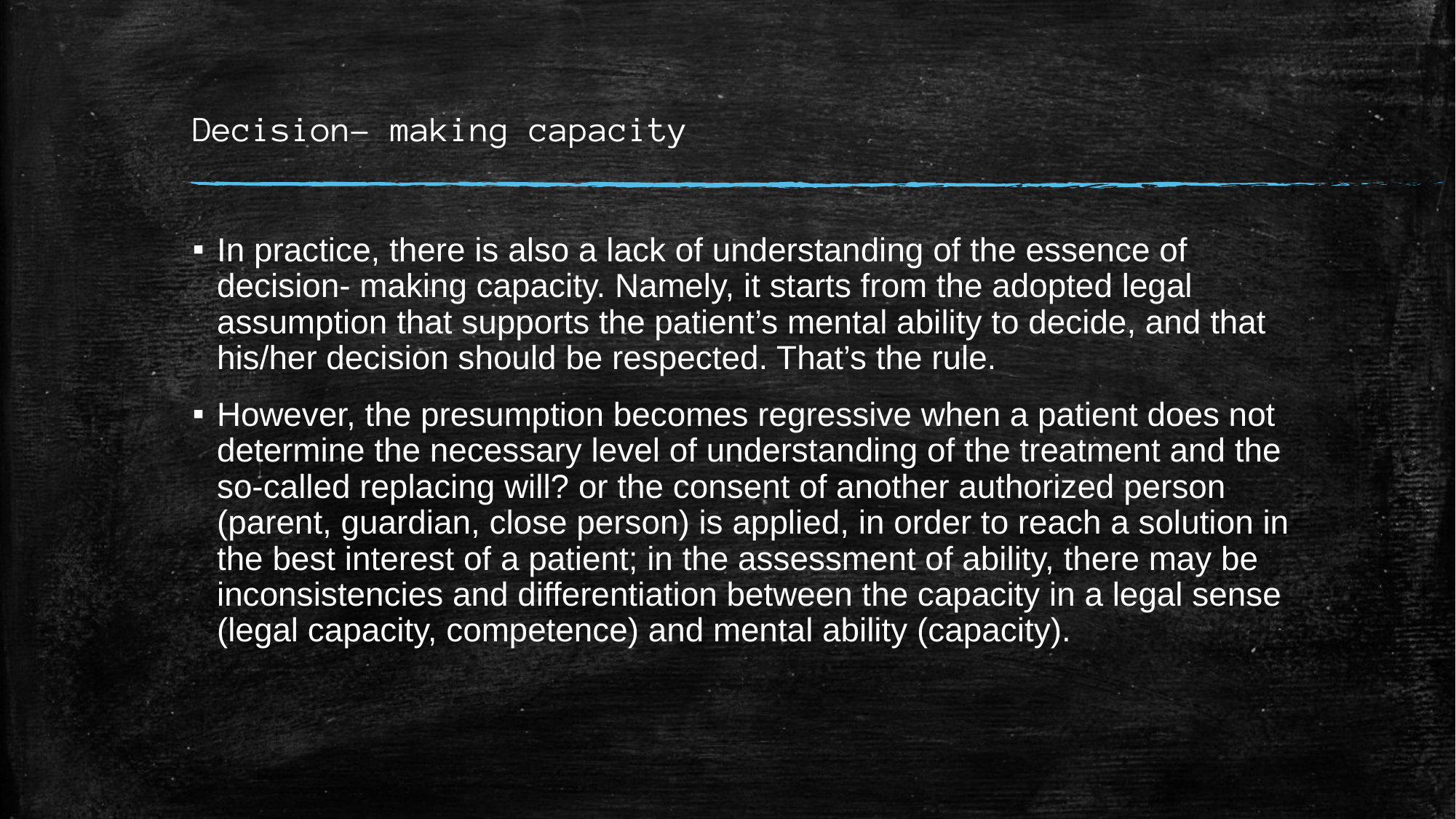

# Decision- making capacity
In practice, there is also a lack of understanding of the essence of decision- making capacity. Namely, it starts from the adopted legal assumption that supports the patient’s mental ability to decide, and that his/her decision should be respected. That’s the rule.
However, the presumption becomes regressive when a patient does not determine the necessary level of understanding of the treatment and the so-called replacing will? or the consent of another authorized person (parent, guardian, close person) is applied, in order to reach a solution in the best interest of a patient; in the assessment of ability, there may be inconsistencies and differentiation between the capacity in a legal sense (legal capacity, competence) and mental ability (capacity).